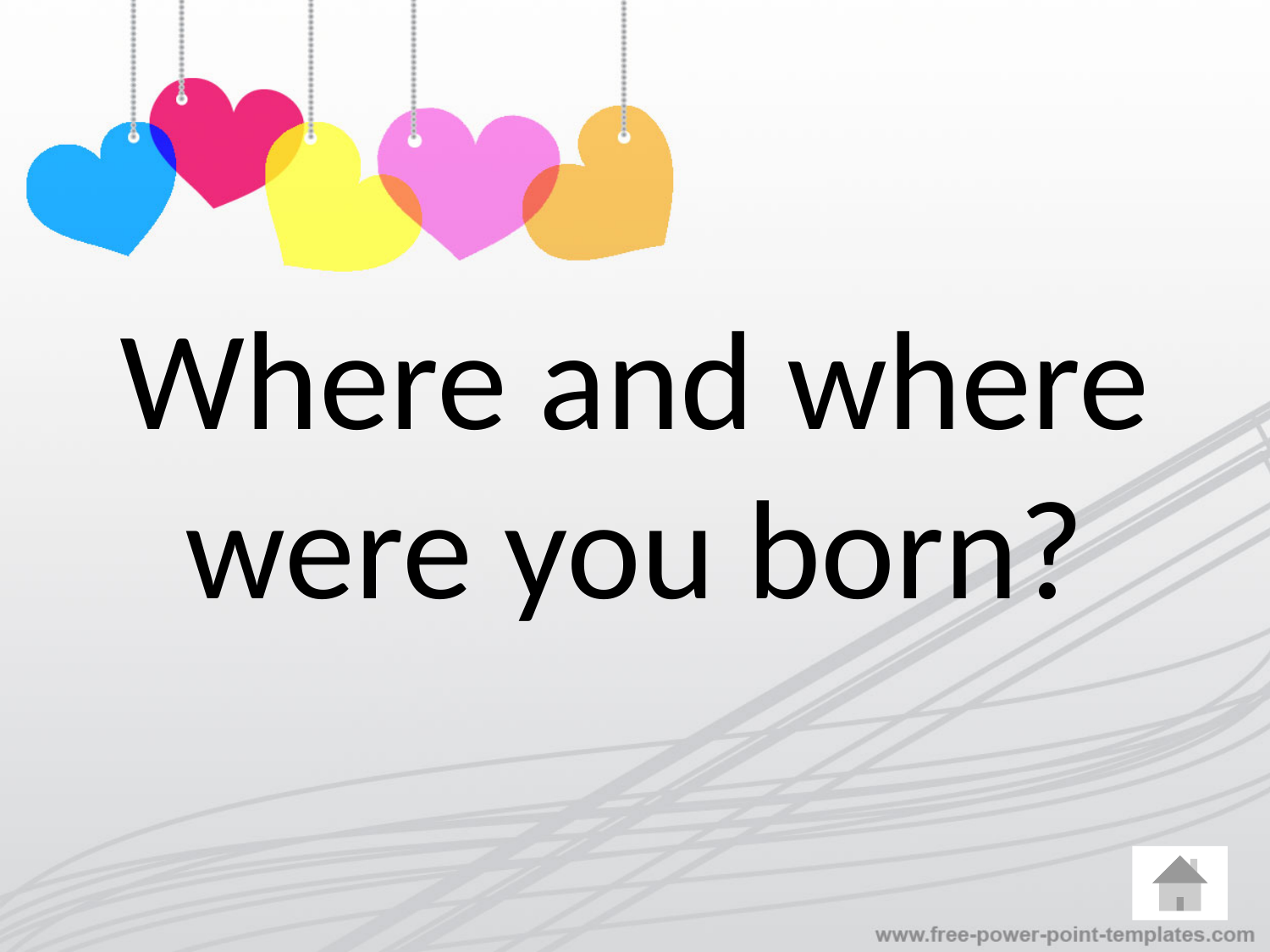

# Where and where were you born?